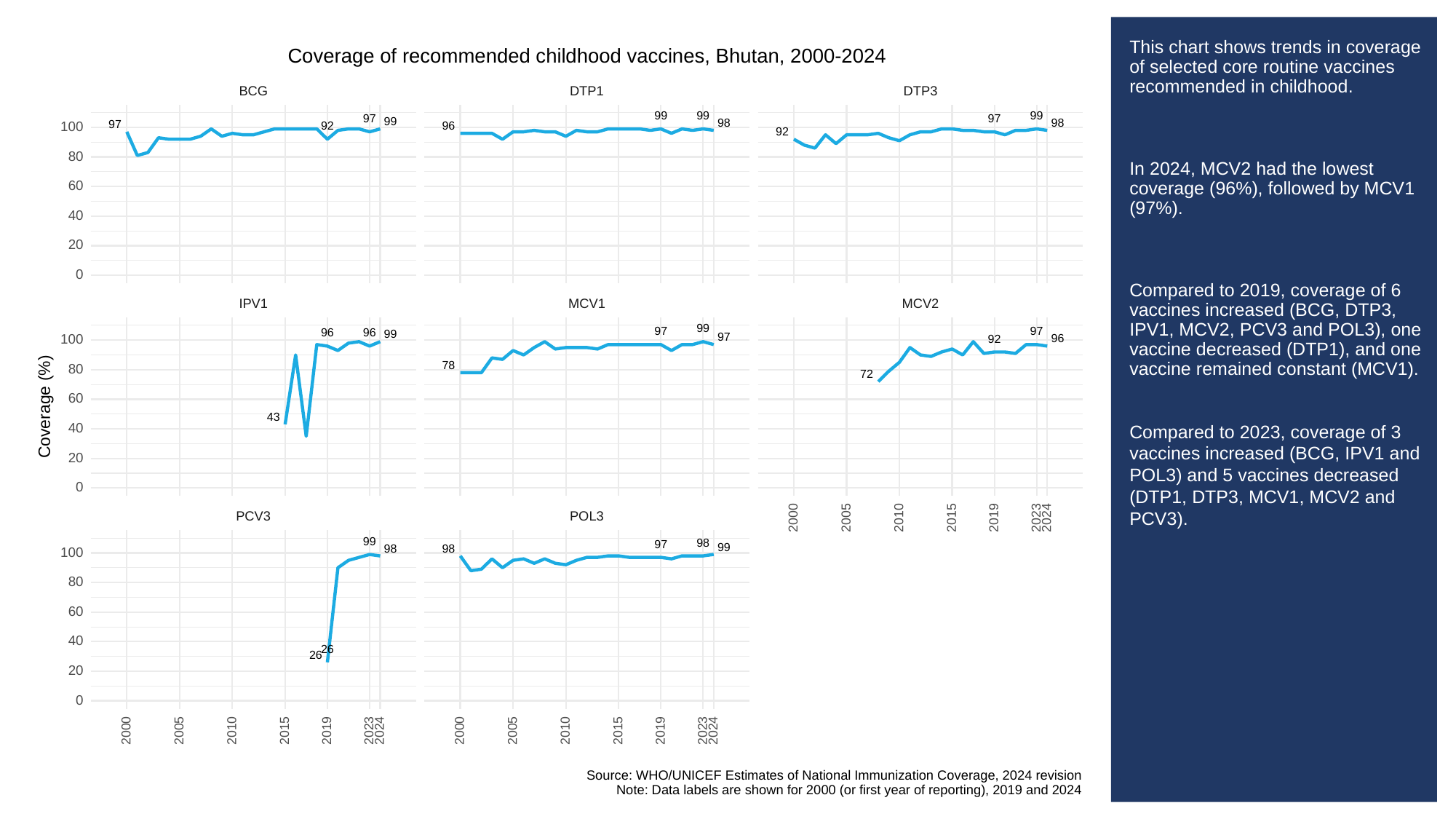

# This chart shows trends in coverage of selected core routine vaccines recommended in childhood.

In 2024, MCV2 had the lowest coverage (96%), followed by MCV1 (97%).

Compared to 2019, coverage of 6 vaccines increased (BCG, DTP3, IPV1, MCV2, PCV3 and POL3), one vaccine decreased (DTP1), and one vaccine remained constant (MCV1).

Compared to 2023, coverage of 3 vaccines increased (BCG, IPV1 and POL3) and 5 vaccines decreased (DTP1, DTP3, MCV1, MCV2 and PCV3).

Coverage of recommended childhood vaccines, Bhutan, 2000-2024
BCG
DTP3
DTP1

99
99
99

97
97
99
98
98
97
96
100
92

92

80

60

40

20

0

MCV1
MCV2
IPV1

99

97
97
96
96
99
97
96
100
92

78
80

72

60
Coverage (%)

43

40

20

0

POL3
PCV3
2023
2000
2005
2010
2015
2019
2024

99

98
97
99
98
98
100

80

60

40

26
26

20

0

2023
2023
2000
2005
2010
2015
2019
2024
2000
2005
2010
2015
2019
2024
Source: WHO/UNICEF Estimates of National Immunization Coverage, 2024 revision
Note: Data labels are shown for 2000 (or first year of reporting), 2019 and 2024